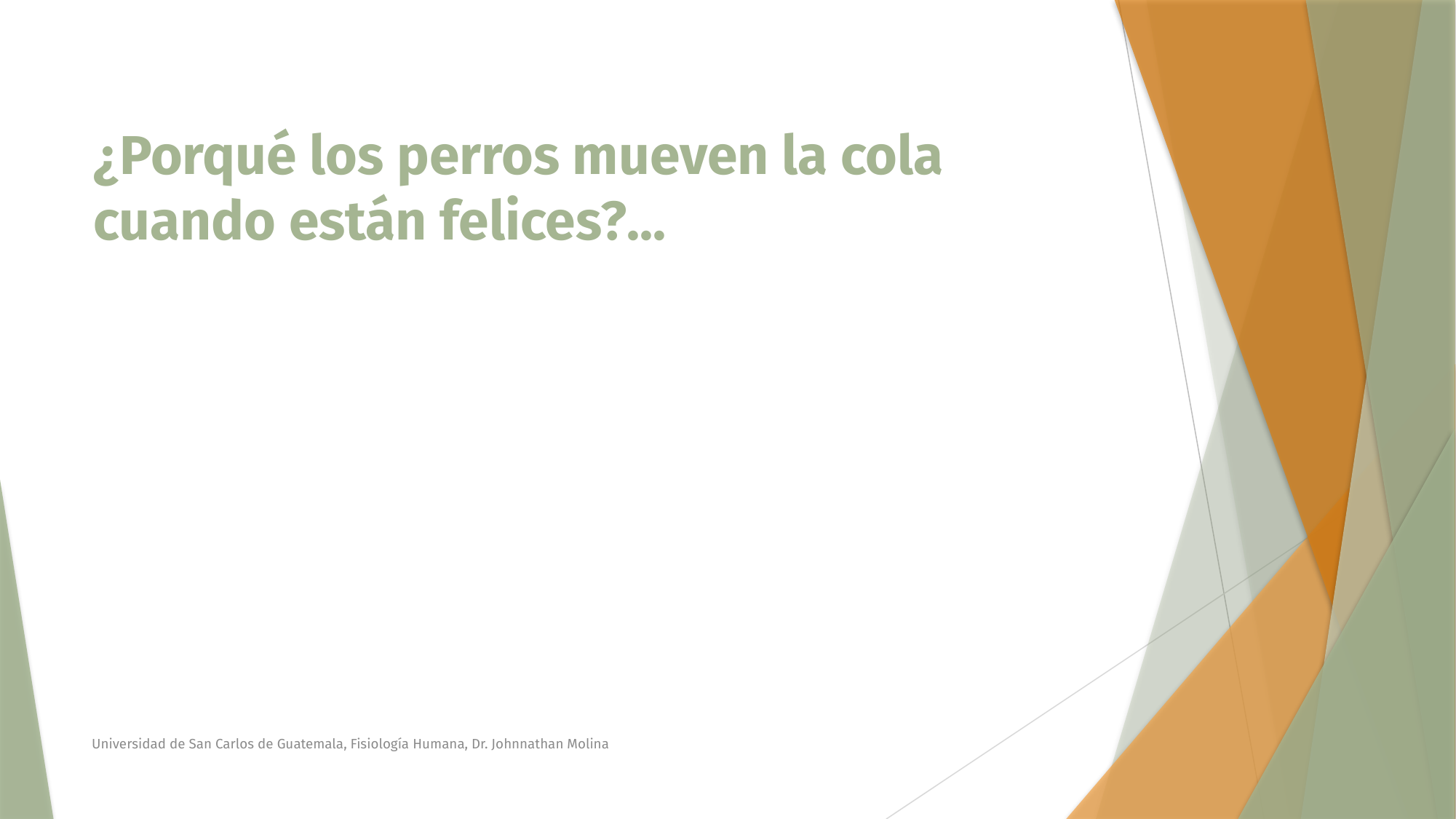

# ¿Porqué los perros mueven la cola cuando están felices?...

Universidad de San Carlos de Guatemala, Fisiología Humana, Dr. Johnnathan Molina